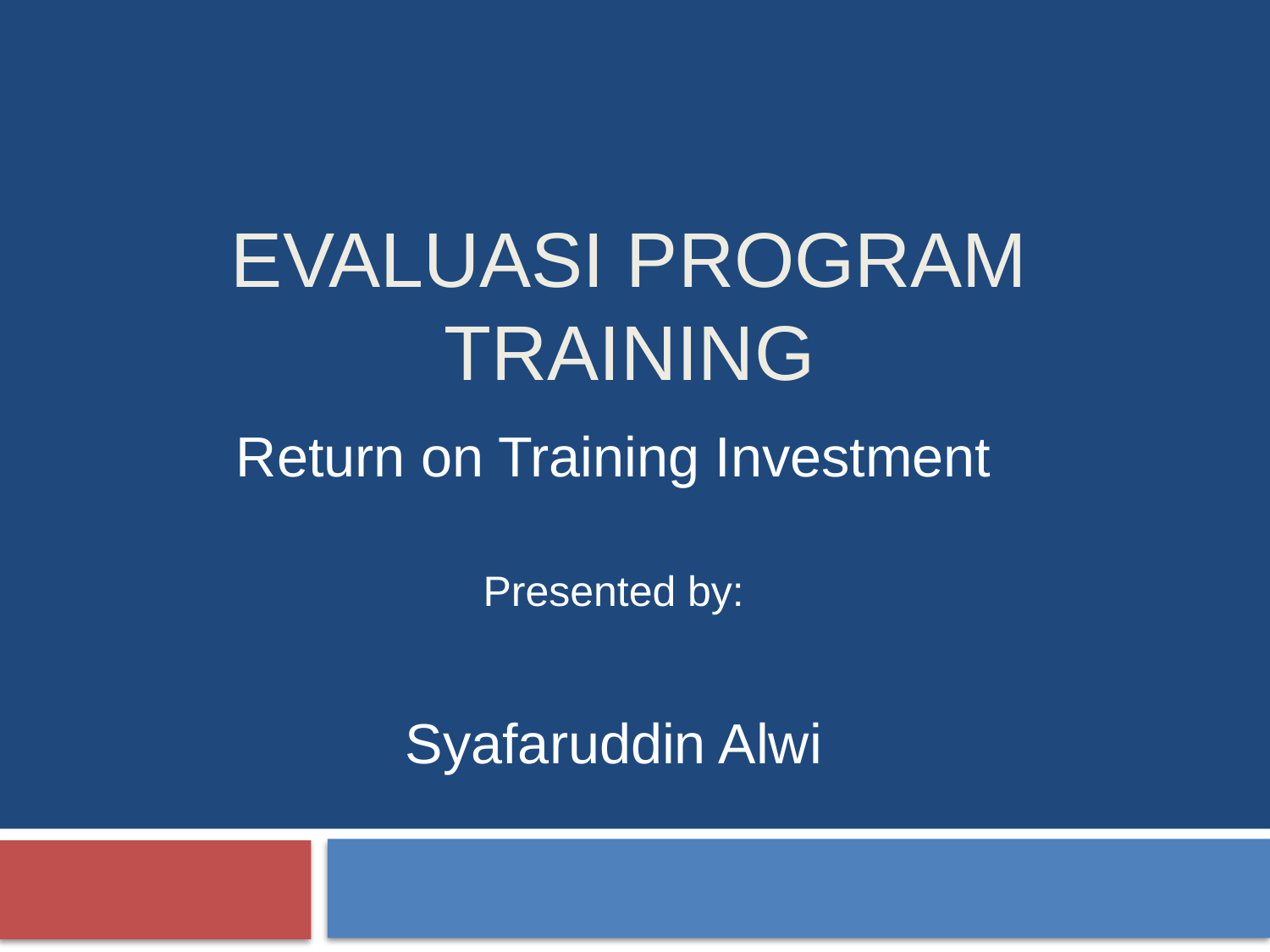

# EVALUASI PROGRAM TRAINING
Return on Training Investment

Presented by:

Syafaruddin Alwi